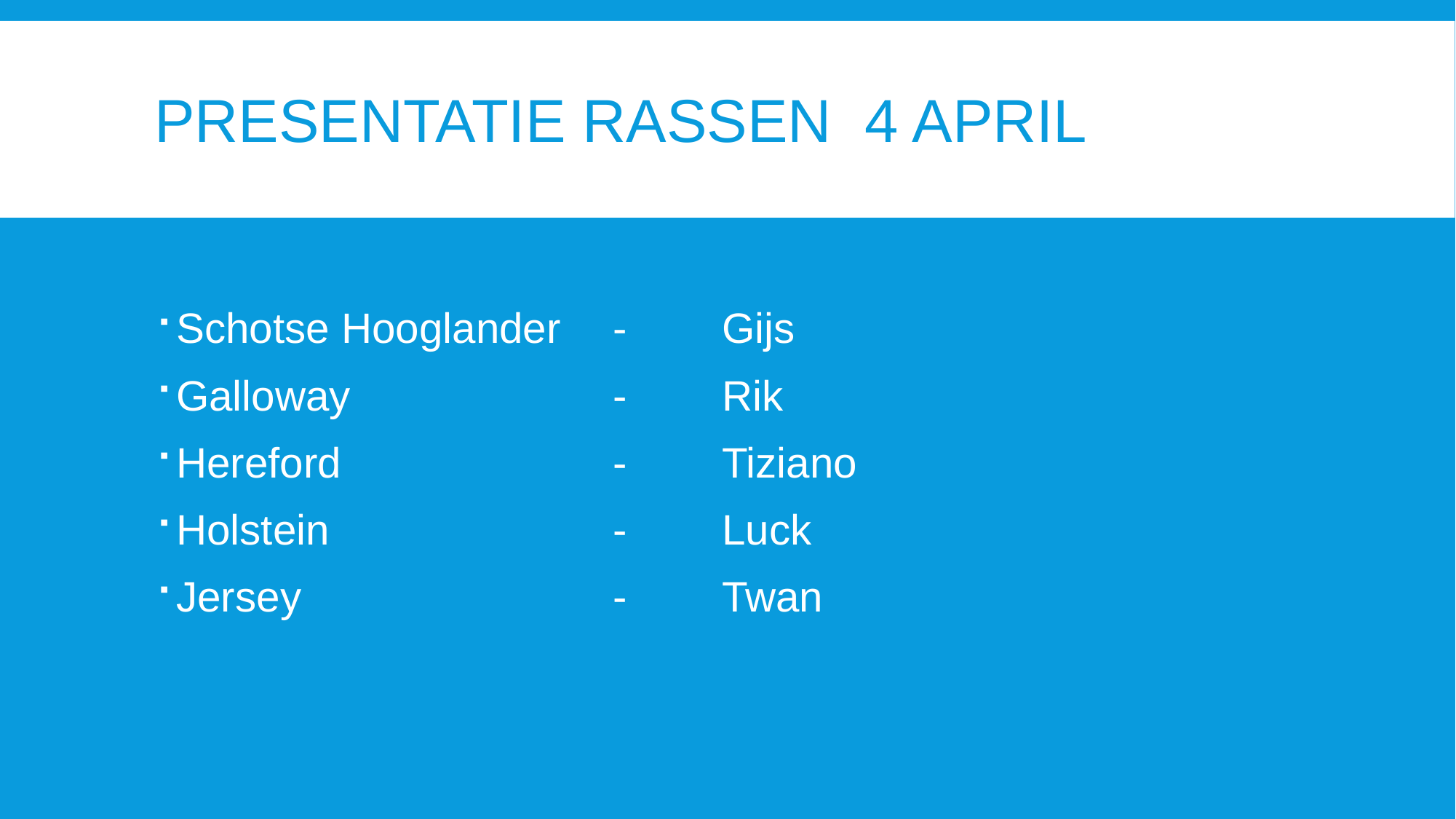

# Presentatie Rassen  4 april

Schotse Hooglander	-	Gijs
Galloway			-	Rik
Hereford			-	Tiziano
Holstein			-	Luck
Jersey			-	Twan